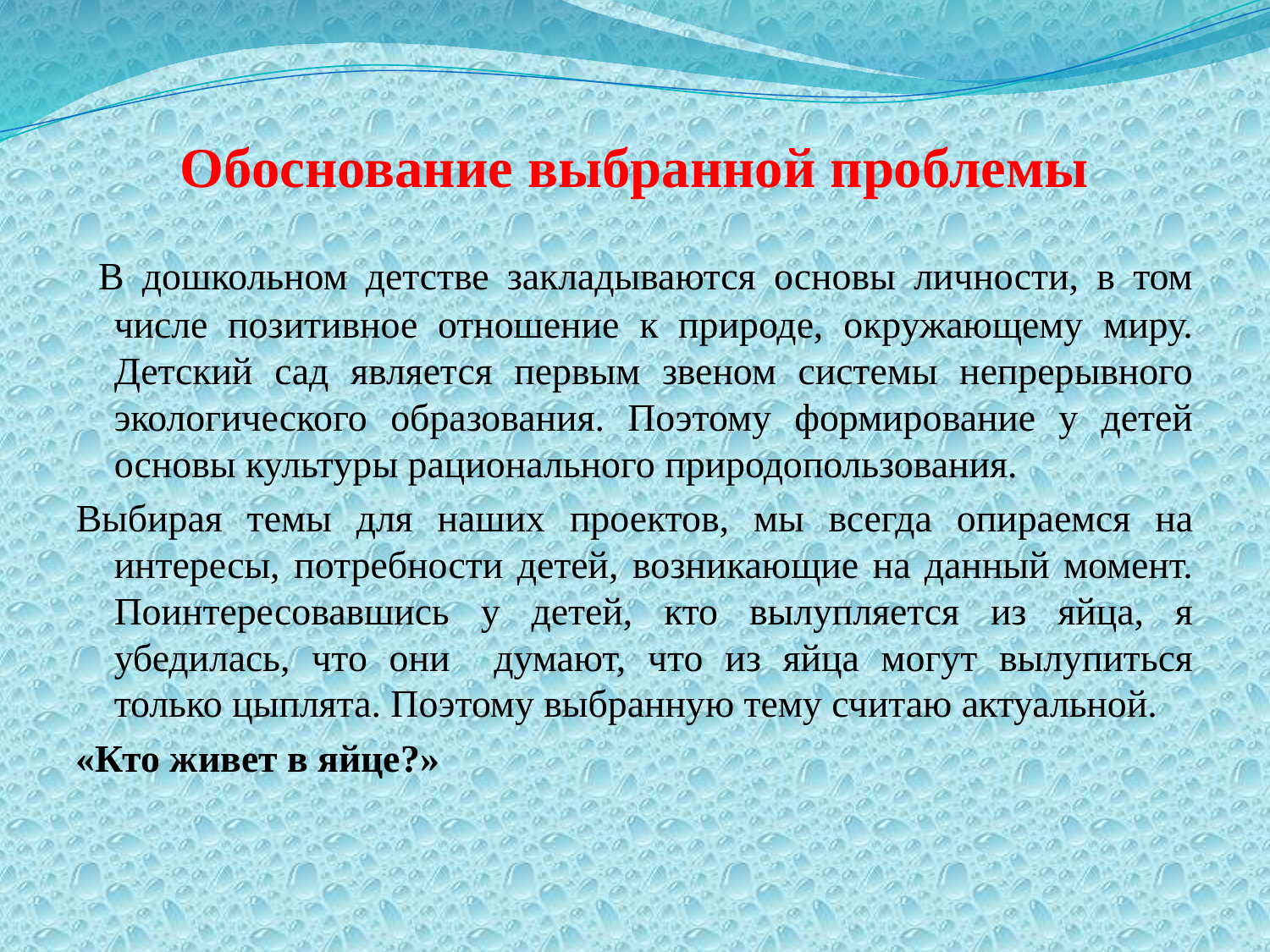

# Обоснование выбранной проблемы
 В дошкольном детстве закладываются основы личности, в том числе позитивное отношение к природе, окружающему миру. Детский сад является первым звеном системы непрерывного экологического образования. Поэтому формирование у детей основы культуры рационального природопользования.
Выбирая темы для наших проектов, мы всегда опираемся на интересы, потребности детей, возникающие на данный момент. Поинтересовавшись у детей, кто вылупляется из яйца, я убедилась, что они  думают, что из яйца могут вылупиться только цыплята. Поэтому выбранную тему считаю актуальной.
«Кто живет в яйце?»